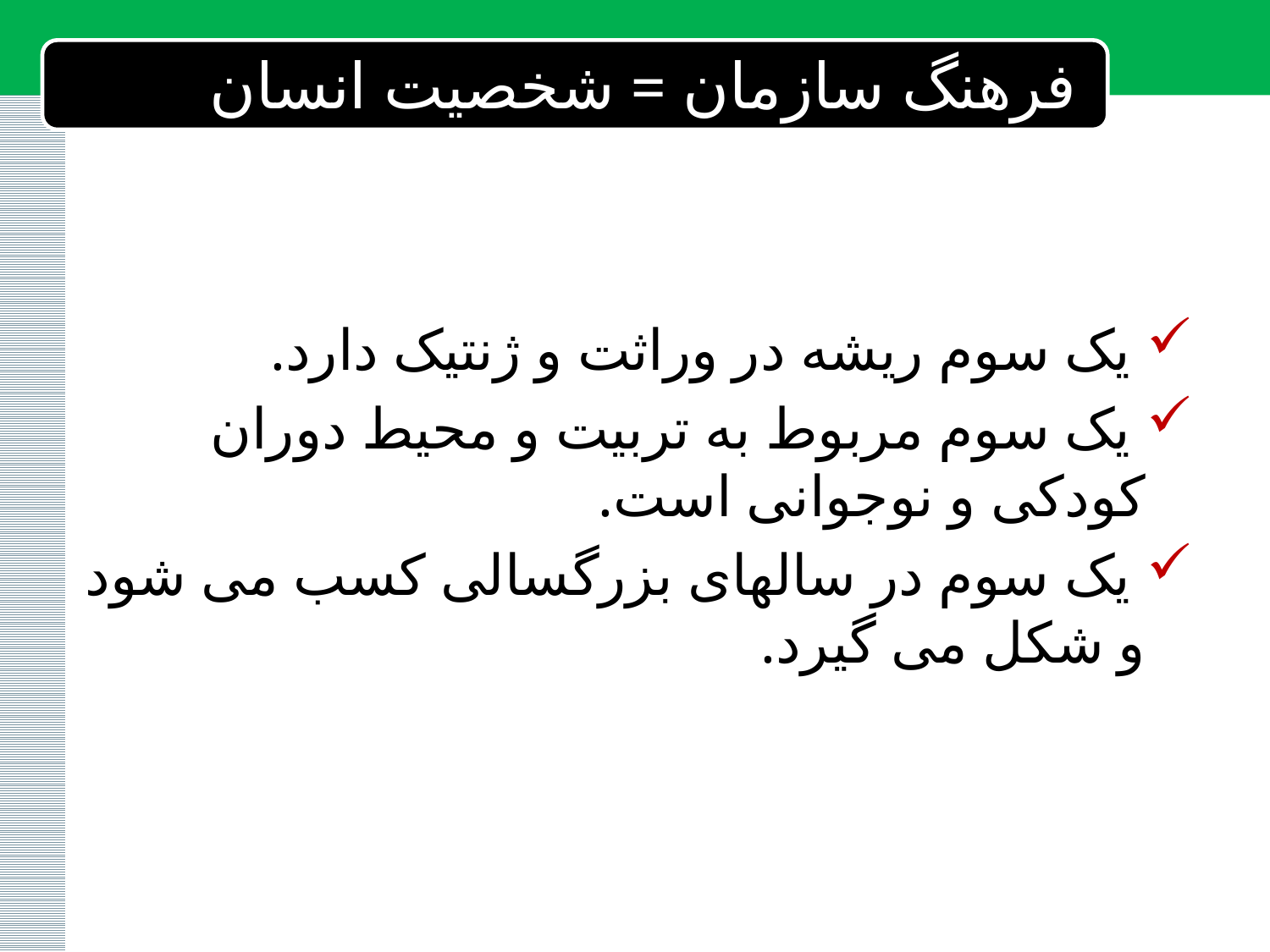

# فرهنگ سازمان = شخصیت انسان

 یک سوم ریشه در وراثت و ژنتیک دارد.
 یک سوم مربوط به تربیت و محیط دوران کودکی و نوجوانی است.
 یک سوم در سالهای بزرگسالی کسب می شود و شکل می گیرد.